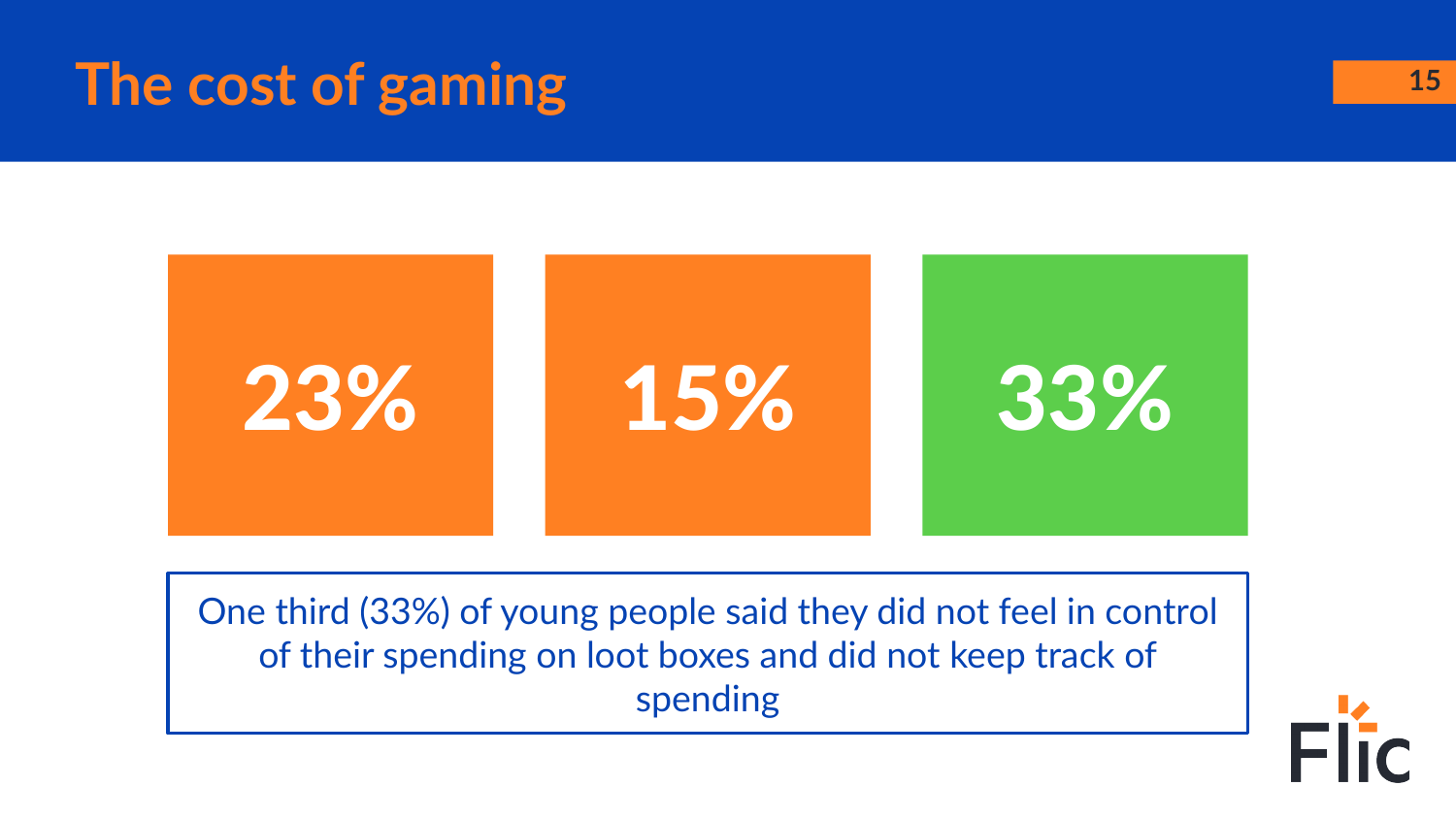

# The cost of gaming

15

23%

15%

33%

One third (33%) of young people said they did not feel in control of their spending on loot boxes and did not keep track of spending